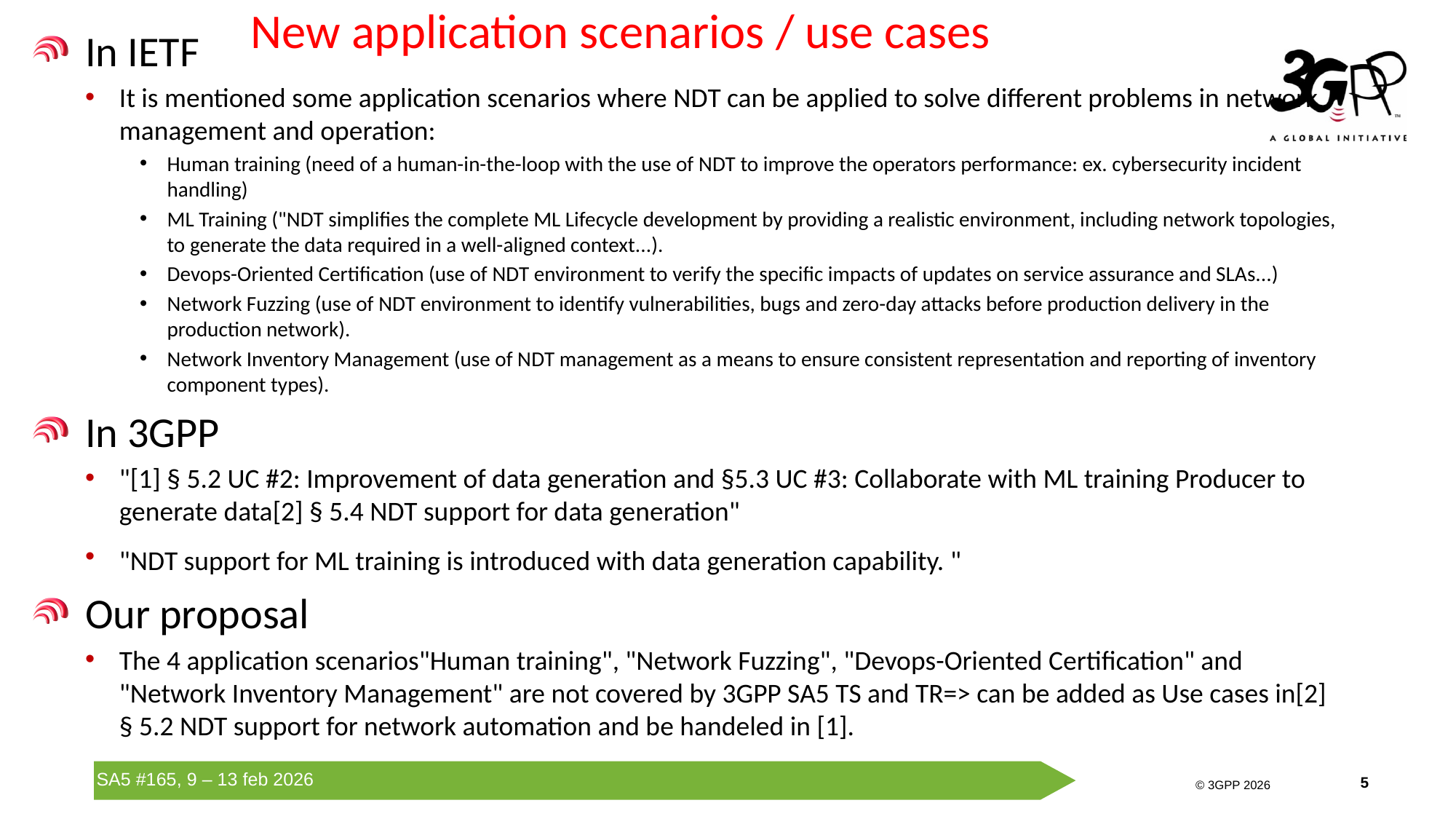

# New application scenarios / use cases
In IETF
It is mentioned some application scenarios where NDT can be applied to solve different problems in network management and operation:
Human training (need of a human-in-the-loop with the use of NDT to improve the operators performance: ex. cybersecurity incident handling)
ML Training ("NDT simplifies the complete ML Lifecycle development by providing a realistic environment, including network topologies, to generate the data required in a well-aligned context...).
Devops-Oriented Certification (use of NDT environment to verify the specific impacts of updates on service assurance and SLAs...)
Network Fuzzing (use of NDT environment to identify vulnerabilities, bugs and zero-day attacks before production delivery in the production network).
Network Inventory Management (use of NDT management as a means to ensure consistent representation and reporting of inventory component types).
In 3GPP
"[1] § 5.2 UC #2: Improvement of data generation and §5.3 UC #3: Collaborate with ML training Producer to generate data[2] § 5.4 NDT support for data generation"
"NDT support for ML training is introduced with data generation capability. "
Our proposal
The 4 application scenarios"Human training", "Network Fuzzing", "Devops-Oriented Certification" and "Network Inventory Management" are not covered by 3GPP SA5 TS and TR=> can be added as Use cases in[2] § 5.2 NDT support for network automation and be handeled in [1].